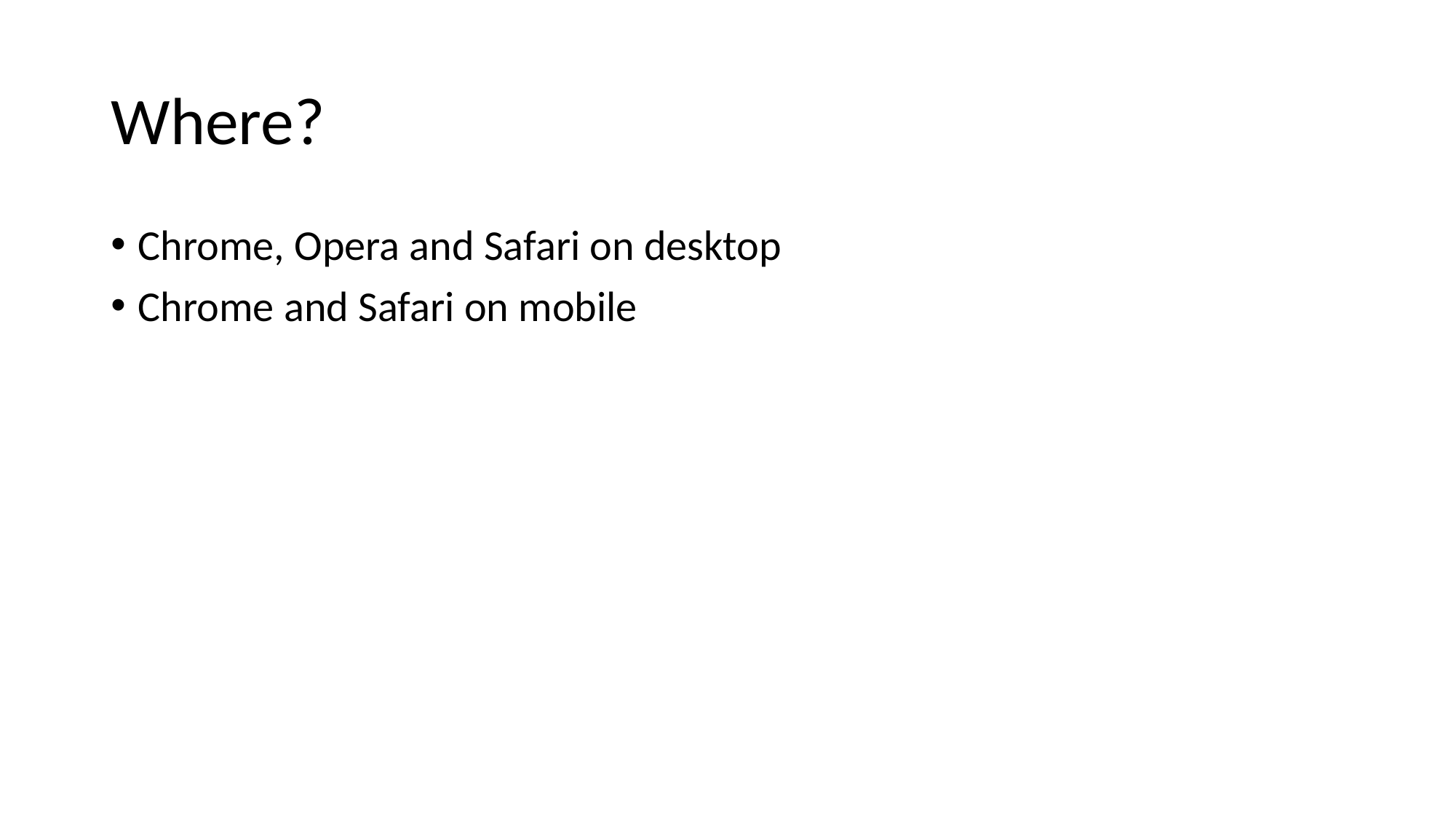

# Where?
Chrome, Opera and Safari on desktop
Chrome and Safari on mobile